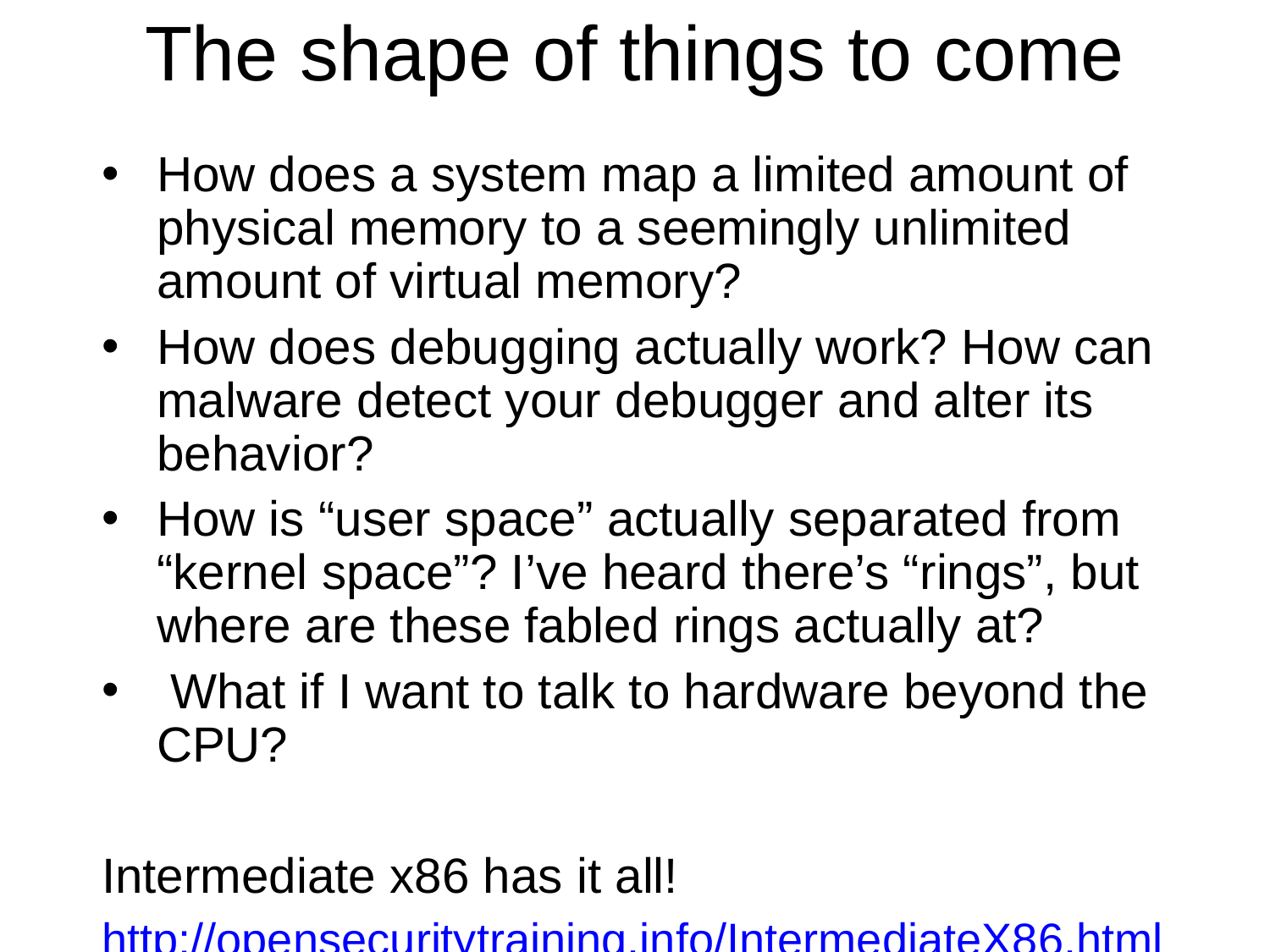

The shape of things to come
How does a system map a limited amount of physical memory to a seemingly unlimited amount of virtual memory?
How does debugging actually work? How can malware detect your debugger and alter its behavior?
How is “user space” actually separated from “kernel space”? I’ve heard there’s “rings”, but where are these fabled rings actually at?
 What if I want to talk to hardware beyond the CPU?

Intermediate x86 has it all!
http://opensecuritytraining.info/IntermediateX86.html